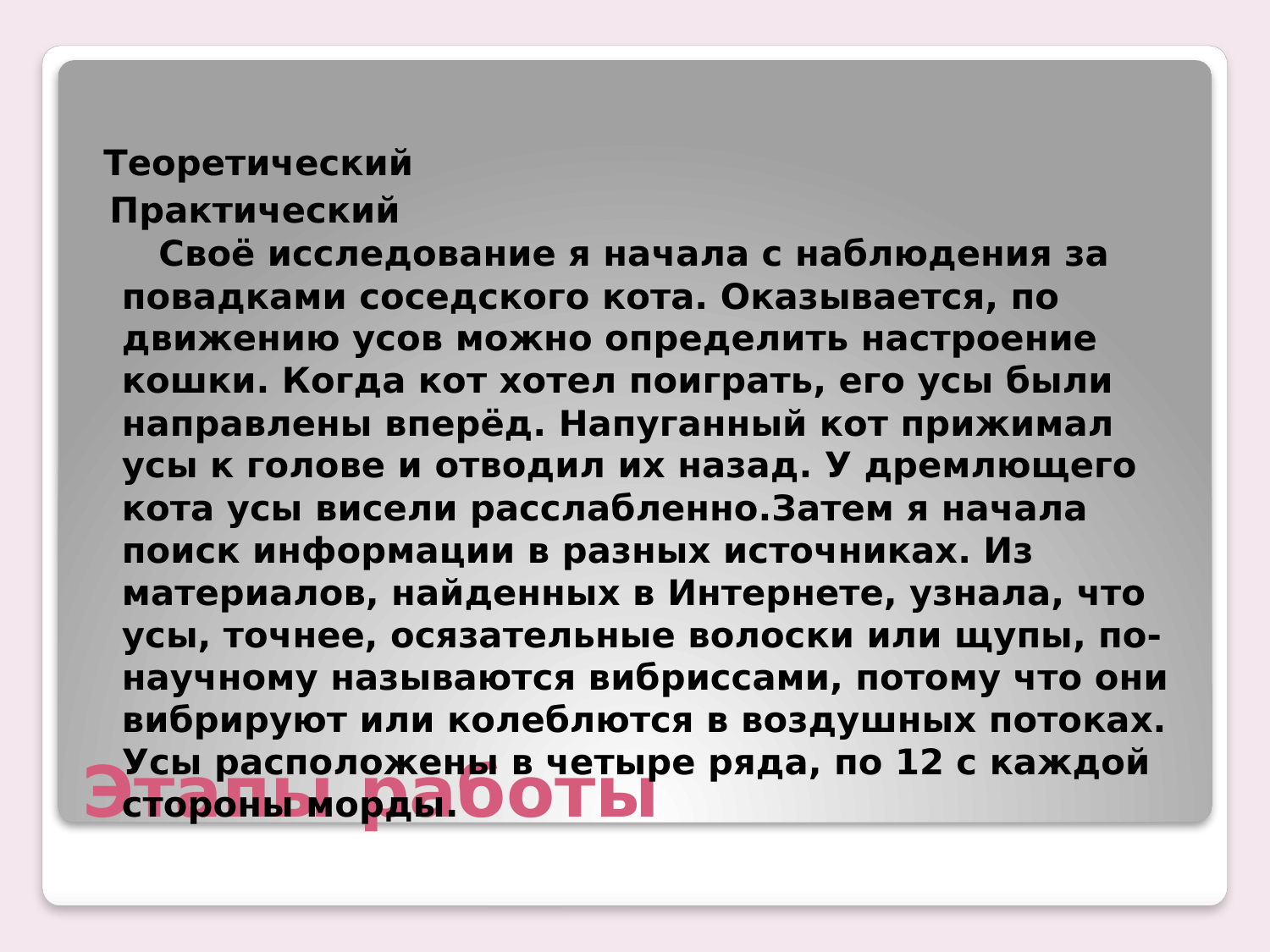

Теоретический
  Практический
      Своё исследование я начала с наблюдения за повадками соседского кота. Оказывается, по  движению усов можно определить настроение кошки. Когда кот хотел поиграть, его усы были направлены вперёд. Напуганный кот прижимал усы к голове и отводил их назад. У дремлющего кота усы висели расслабленно.Затем я начала поиск информации в разных источниках. Из материалов, найденных в Интернете, узнала, что усы, точнее, осязательные волоски или щупы, по-научному называются вибриссами, потому что они вибрируют или колеблются в воздушных потоках. Усы расположены в четыре ряда, по 12 с каждой стороны морды.

# Этапы работы